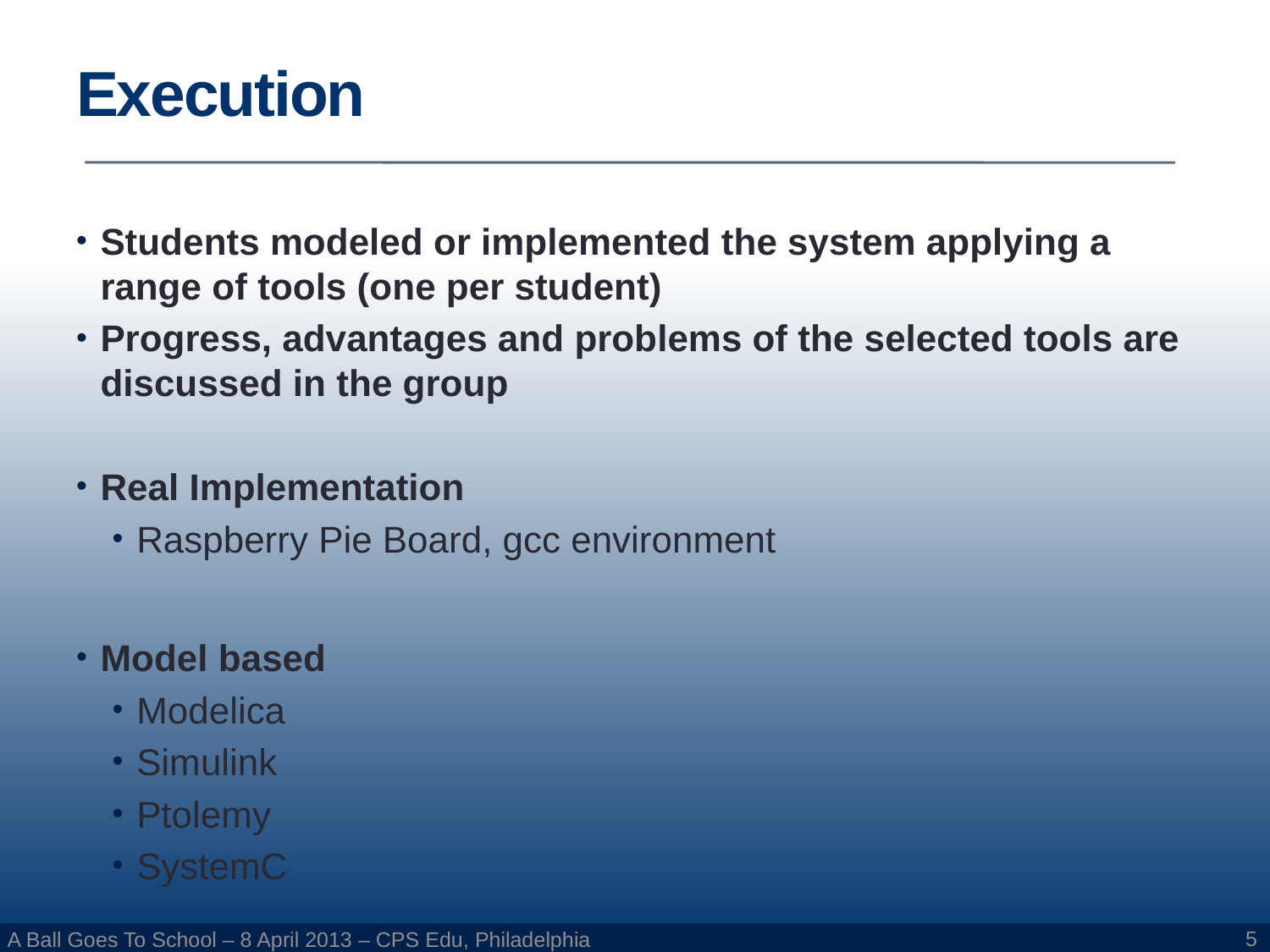

# Execution
Students modeled or implemented the system applying a range of tools (one per student)
Progress, advantages and problems of the selected tools are discussed in the group

Real Implementation
Raspberry Pie Board, gcc environment

Model based
Modelica
Simulink
Ptolemy
SystemC